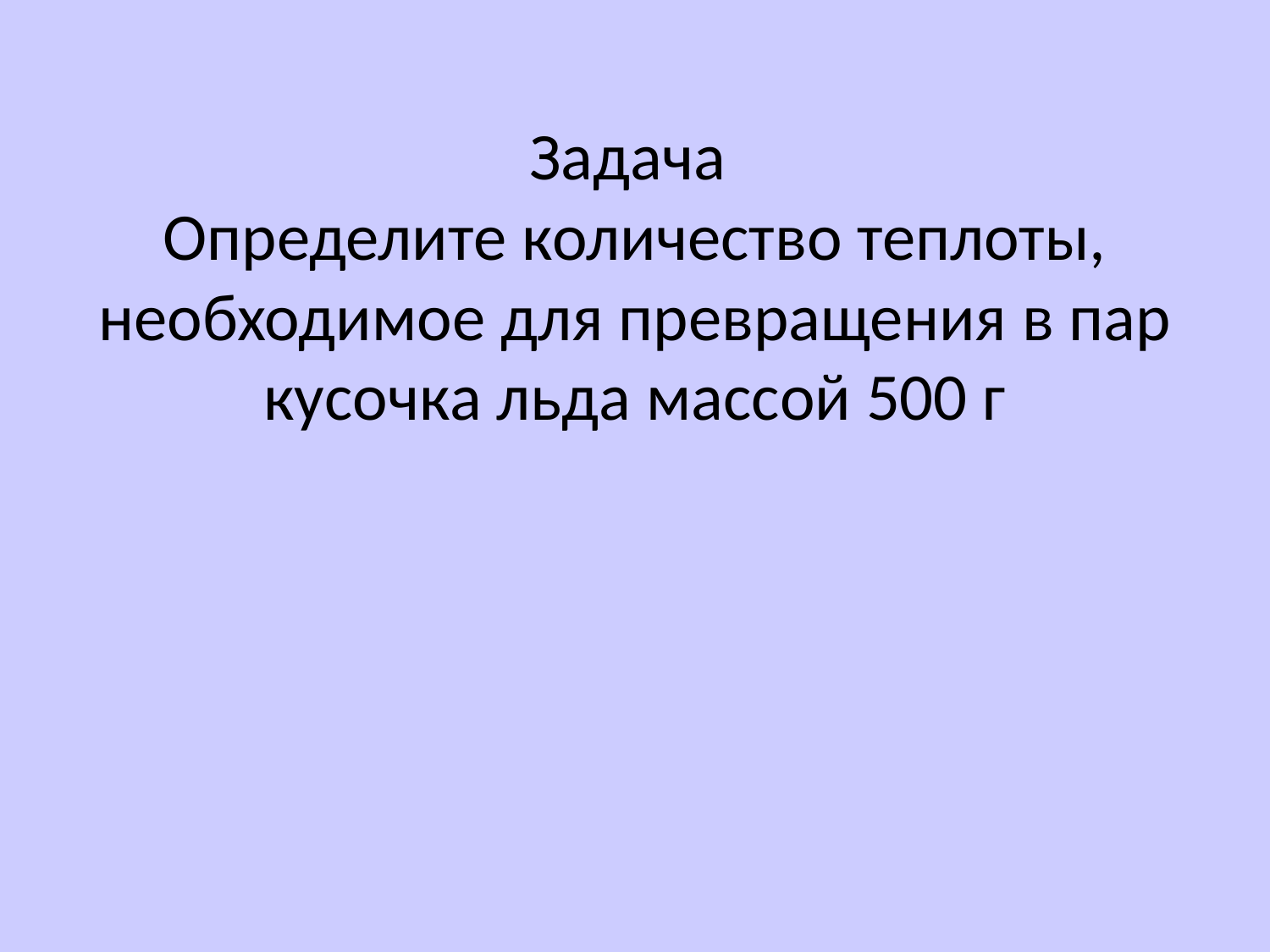

# Задача Определите количество теплоты, необходимое для превращения в пар кусочка льда массой 500 г